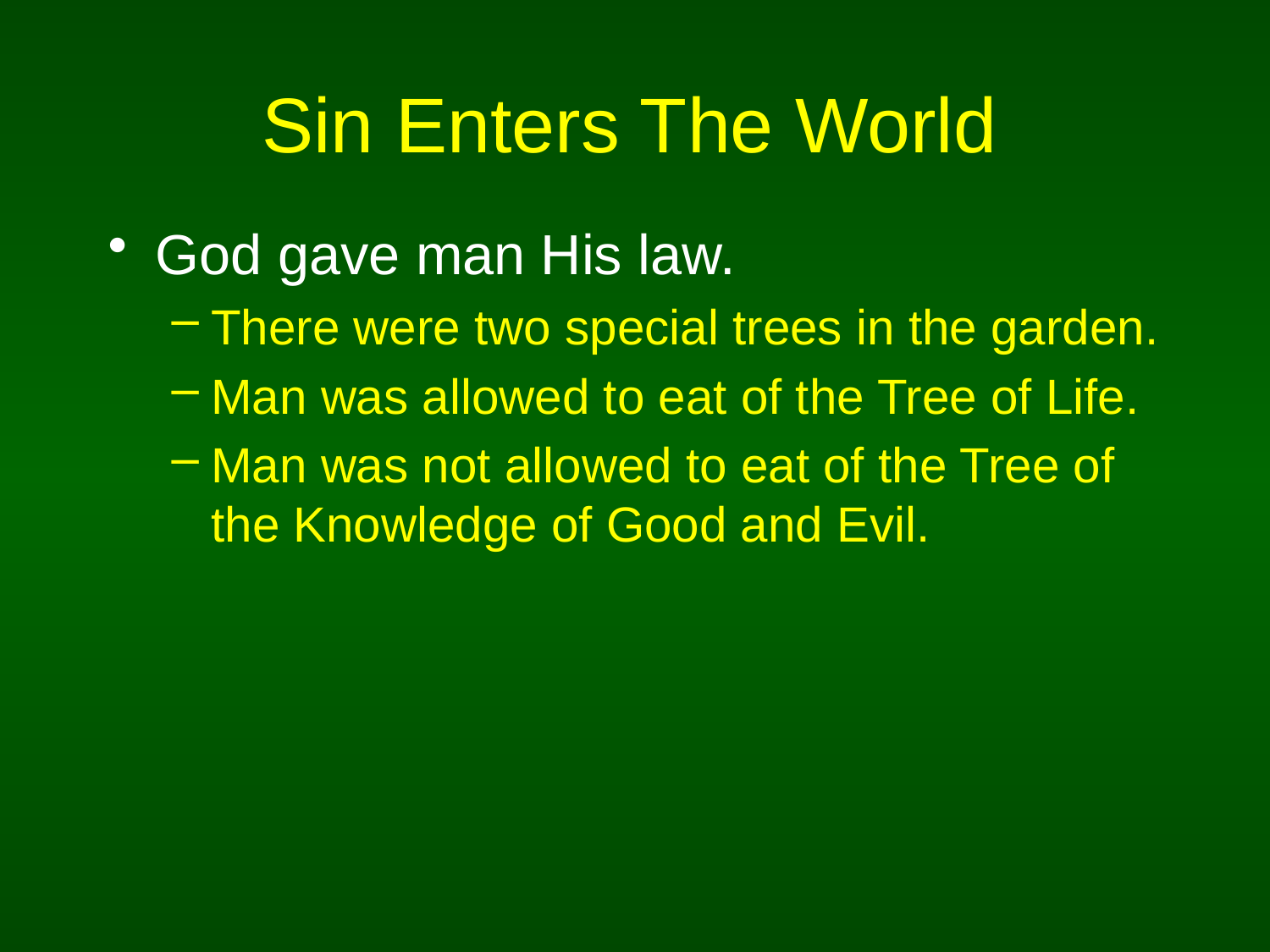

# Sin Enters The World
God gave man His law.
There were two special trees in the garden.
Man was allowed to eat of the Tree of Life.
Man was not allowed to eat of the Tree of the Knowledge of Good and Evil.